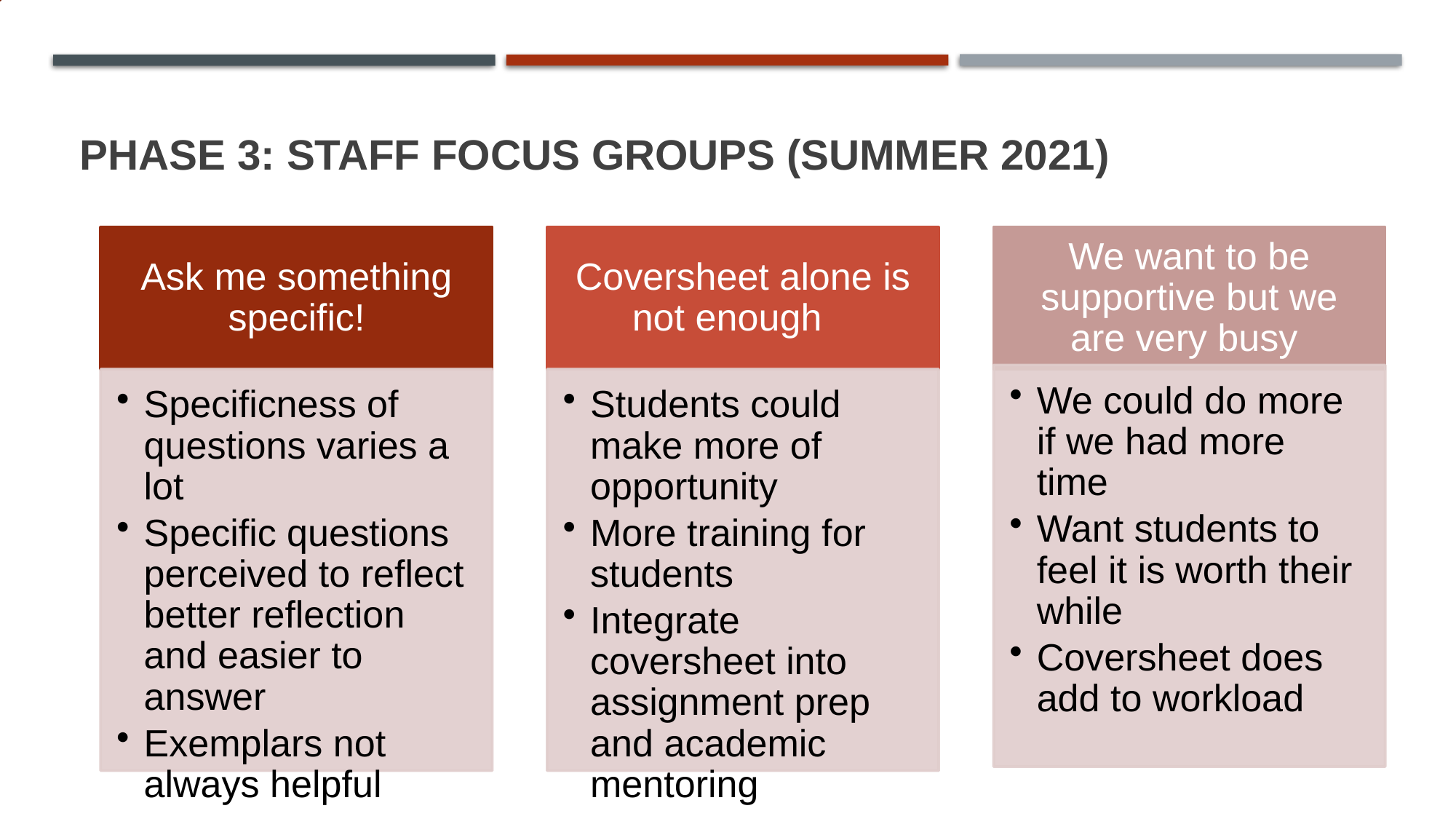

# Phase 3: StAFF Focus Groups (Summer 2021)
Ask me something specific!
Specificness of questions varies a lot
Specific questions perceived to reflect better reflection and easier to answer
Exemplars not always helpful
Coversheet alone is not enough
Students could make more of opportunity
More training for students
Integrate coversheet into assignment prep and academic mentoring
We want to be supportive but we are very busy
We could do more if we had more time
Want students to feel it is worth their while
Coversheet does add to workload